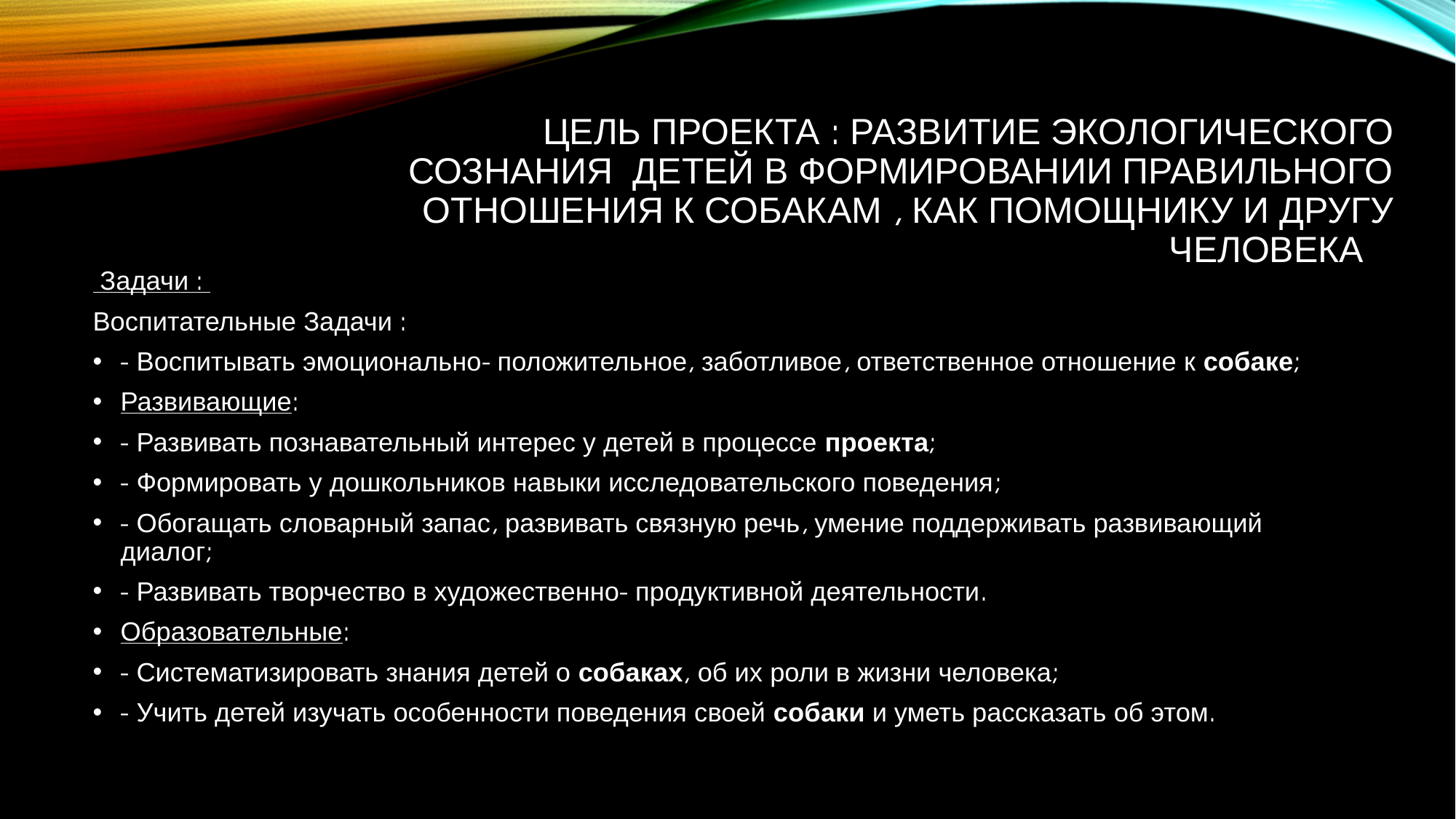

# Цель проекта : РАЗВИТИЕ ЭКОЛОГИЧЕСКОГО СоЗнАНИЯ  ДЕТЕЙ В ФОРМИРОВАНИИ ПРАВиЛЬНОГО ОТНОШЕНИЯ К СОБАКАМ , как помощнику и другу человека
 Задачи :
Воспитательные Задачи :
- Воспитывать эмоционально- положительное, заботливое, ответственное отношение к собаке;
Развивающие:
- Развивать познавательный интерес у детей в процессе проекта;
- Формировать у дошкольников навыки исследовательского поведения;
- Обогащать словарный запас, развивать связную речь, умение поддерживать развивающий диалог;
- Развивать творчество в художественно- продуктивной деятельности.
Образовательные:
- Систематизировать знания детей о собаках, об их роли в жизни человека;
- Учить детей изучать особенности поведения своей собаки и уметь рассказать об этом.